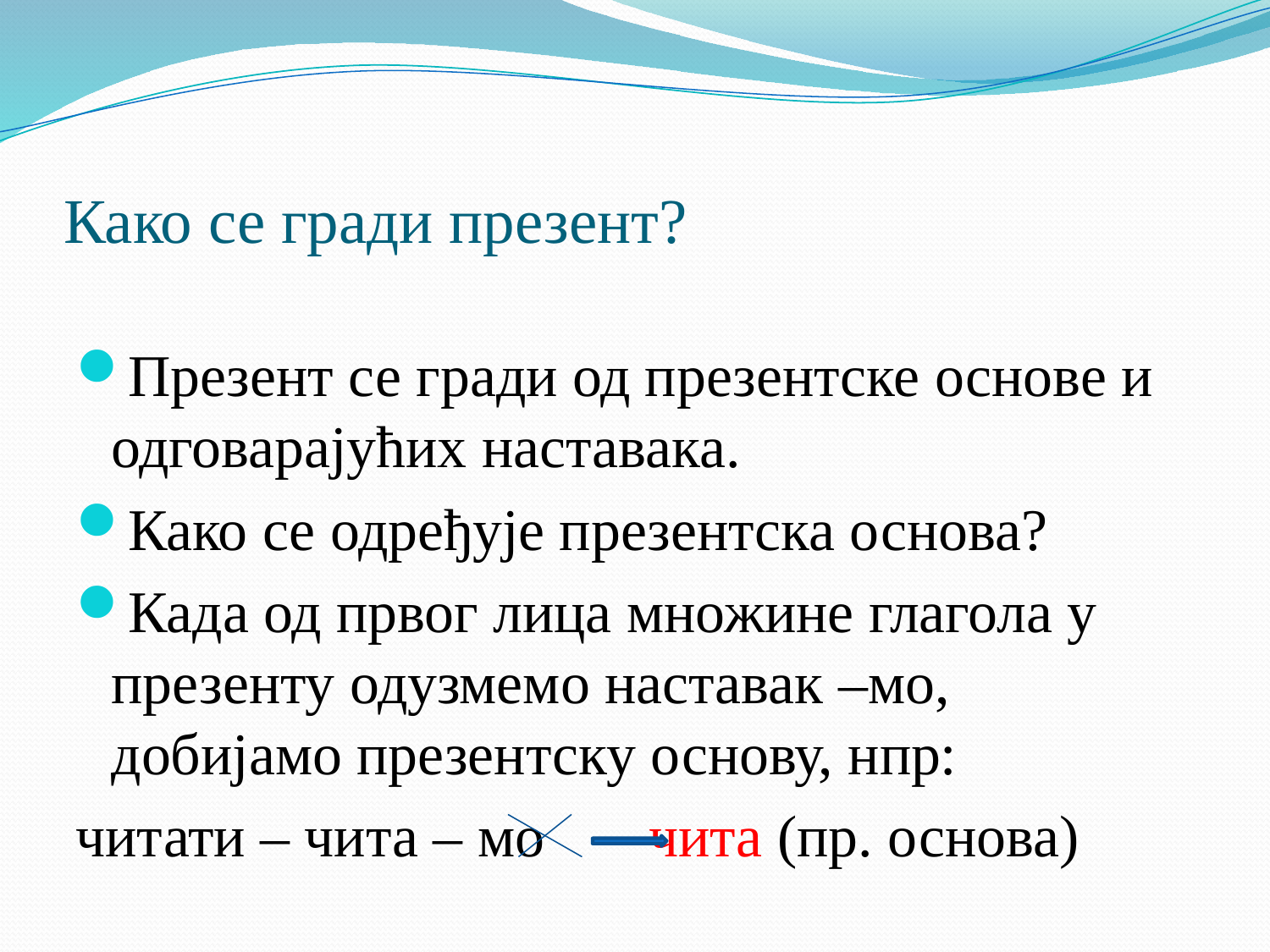

# Како се гради презент?

Презент се гради од презентске основе и одговарајућих наставака.
Како се одређује презентска основа?
Када од првог лица множине глагола у презенту одузмемо наставак –мо, добијамо презентску основу, нпр:
читати – чита – мо       чита (пр. основа)